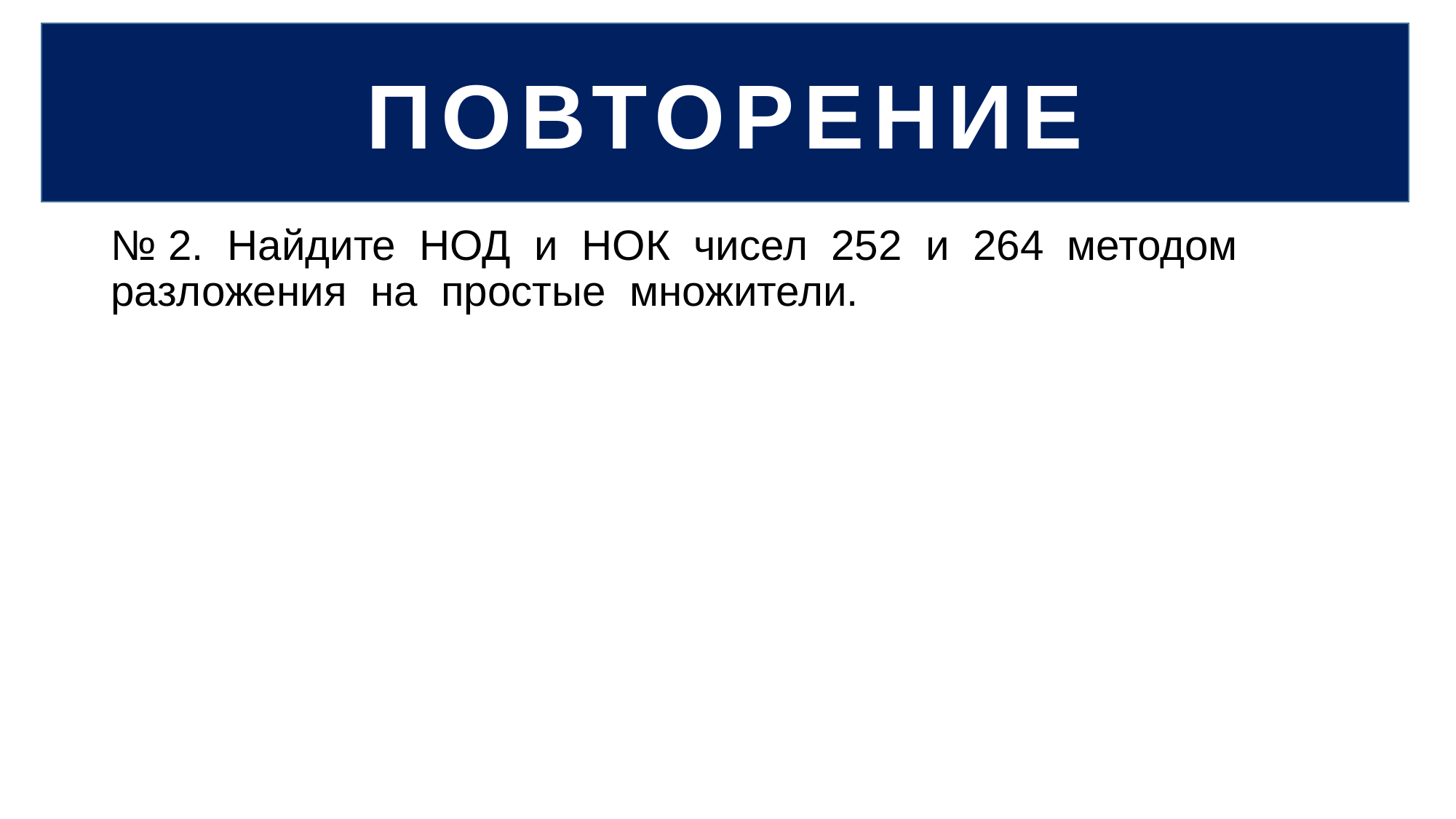

ПОВТОРЕНИЕ
#
№ 2.  Найдите  НОД  и  НОК  чисел  252  и  264  методом  разложения  на  простые  множители.